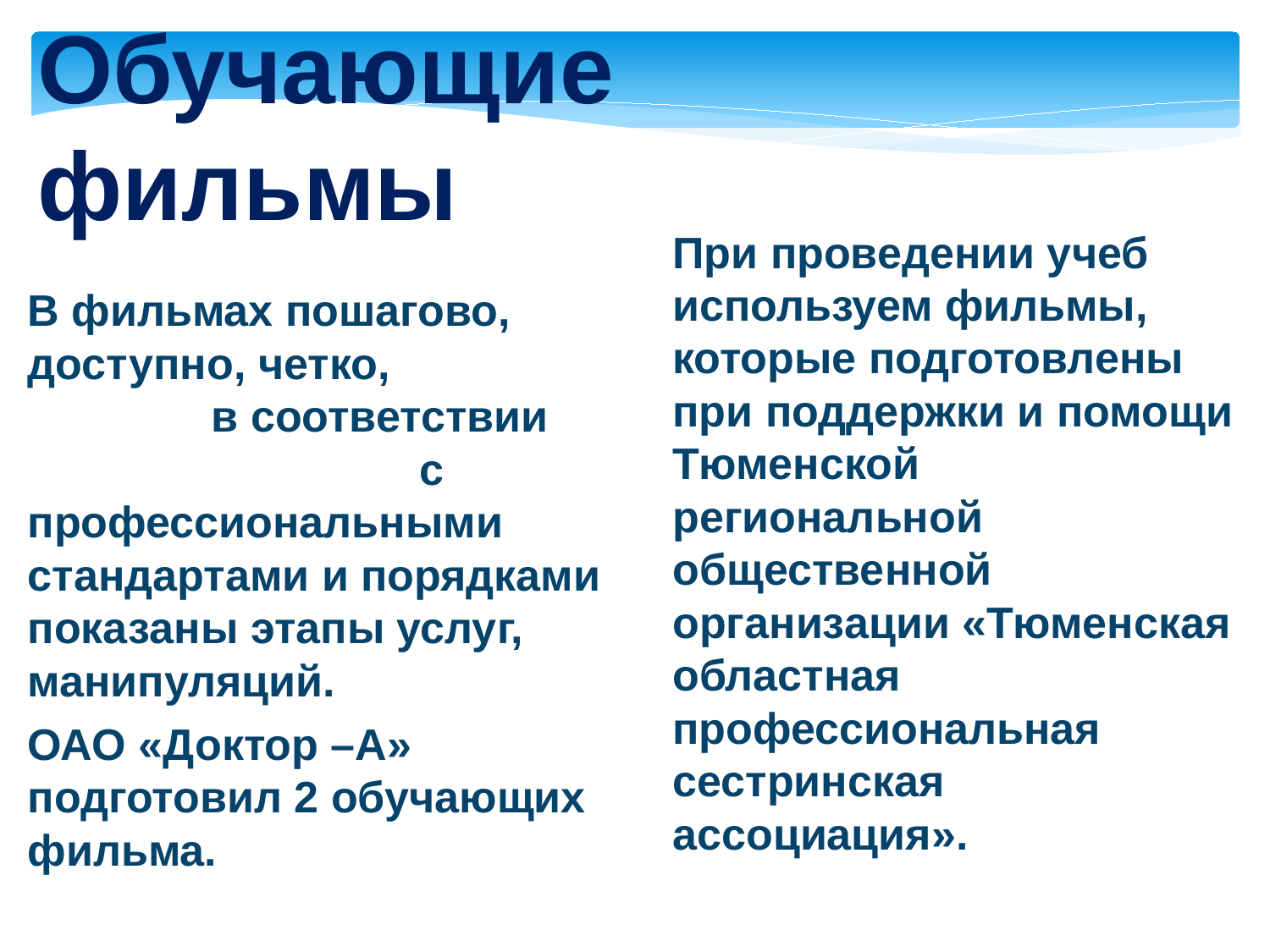

# Обучающие фильмы
В фильмах пошагово, доступно, четко,                                  в соответствии                                      с профессиональными стандартами и порядками показаны этапы услуг, манипуляций.
ОАО «Доктор –А» подготовил 2 обучающих фильма.
При проведении учеб используем фильмы, которые подготовлены при поддержки и помощи Тюменской региональной общественной организации «Тюменская областная профессиональная сестринская ассоциация».